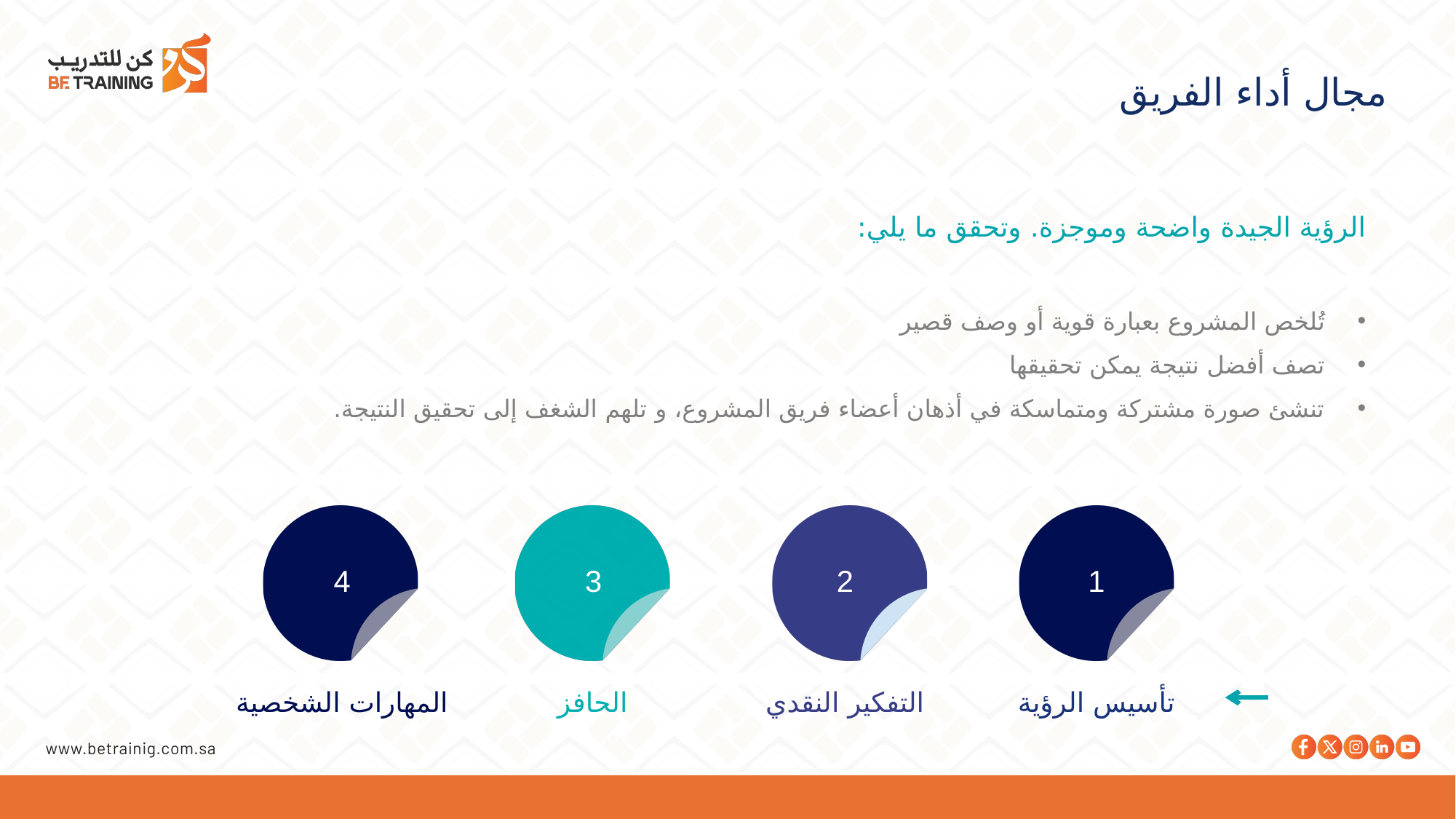

مجال أداء الفريق
الرؤية الجيدة واضحة وموجزة. وتحقق ما يلي:

تُلخص المشروع بعبارة قوية أو وصف قصير
تصف أفضل نتيجة يمكن تحقيقها
تنشئ صورة مشتركة ومتماسكة في أذهان أعضاء فريق المشروع، و تلهم الشغف إلى تحقيق النتيجة.

4

3

2

1
المهارات الشخصية
الحافز
التفكير النقدي
تأسيس الرؤية